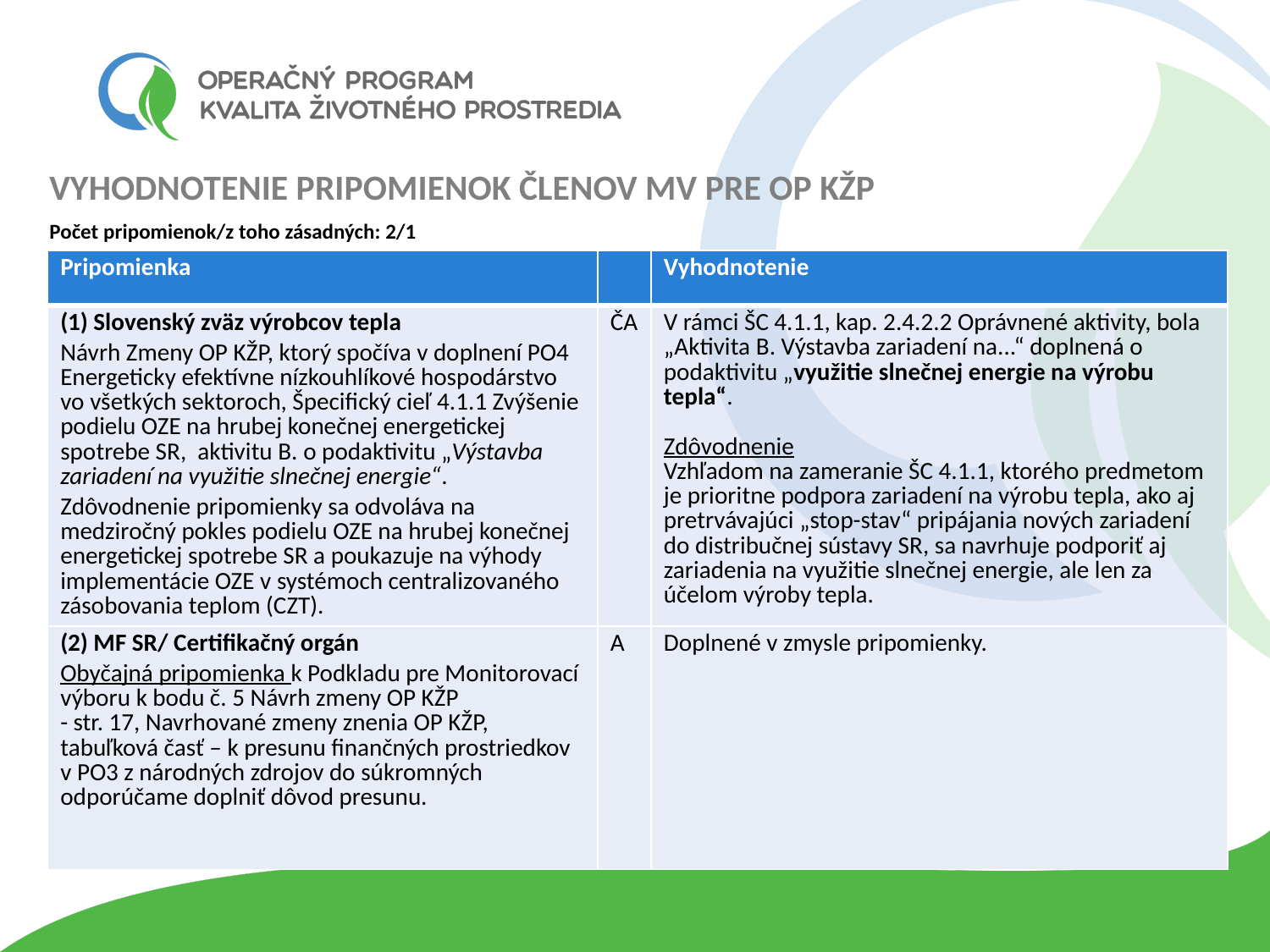

Vyhodnotenie pripomienok členov MV Pre OP KŽP
Počet pripomienok/z toho zásadných: 2/1
| Pripomienka |  | Vyhodnotenie |
| --- | --- | --- |
| (1) Slovenský zväz výrobcov tepla Návrh Zmeny OP KŽP, ktorý spočíva v doplnení PO4 Energeticky efektívne nízkouhlíkové hospodárstvo vo všetkých sektoroch, Špecifický cieľ 4.1.1 Zvýšenie podielu OZE na hrubej konečnej energetickej spotrebe SR, aktivitu B. o podaktivitu „Výstavba zariadení na využitie slnečnej energie“. Zdôvodnenie pripomienky sa odvoláva na medziročný pokles podielu OZE na hrubej konečnej energetickej spotrebe SR a poukazuje na výhody implementácie OZE v systémoch centralizovaného zásobovania teplom (CZT). | ČA | V rámci ŠC 4.1.1, kap. 2.4.2.2 Oprávnené aktivity, bola „Aktivita B. Výstavba zariadení na...“ doplnená o podaktivitu „využitie slnečnej energie na výrobu tepla“. Zdôvodnenie Vzhľadom na zameranie ŠC 4.1.1, ktorého predmetom je prioritne podpora zariadení na výrobu tepla, ako aj pretrvávajúci „stop-stav“ pripájania nových zariadení do distribučnej sústavy SR, sa navrhuje podporiť aj zariadenia na využitie slnečnej energie, ale len za účelom výroby tepla. |
| (2) MF SR/ Certifikačný orgán Obyčajná pripomienka k Podkladu pre Monitorovací výboru k bodu č. 5 Návrh zmeny OP KŽP - str. 17, Navrhované zmeny znenia OP KŽP, tabuľková časť – k presunu finančných prostriedkov v PO3 z národných zdrojov do súkromných odporúčame doplniť dôvod presunu. | A | Doplnené v zmysle pripomienky. |